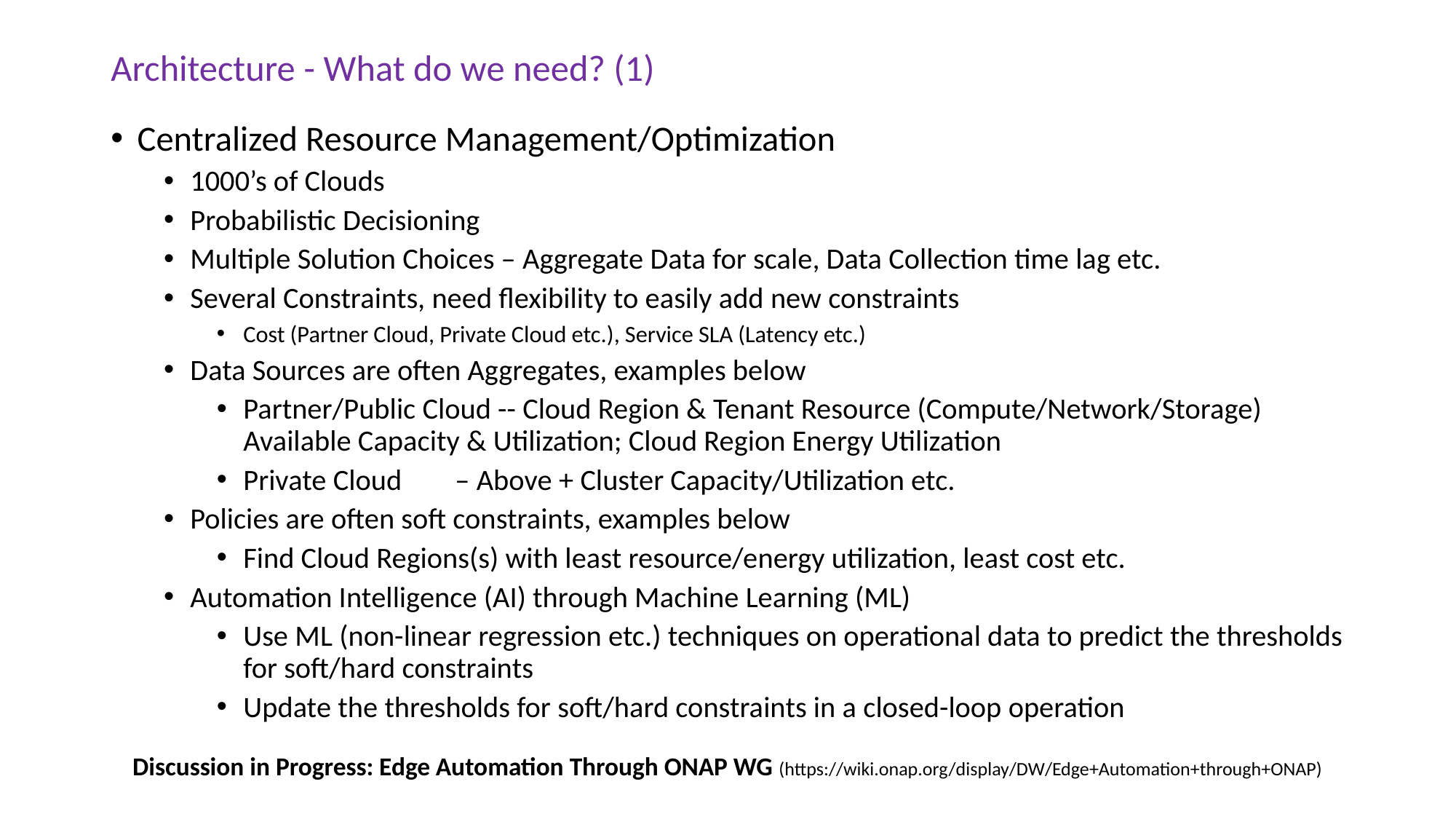

# Architecture - What do we need? (1)
Centralized Resource Management/Optimization
1000’s of Clouds
Probabilistic Decisioning
Multiple Solution Choices – Aggregate Data for scale, Data Collection time lag etc.
Several Constraints, need flexibility to easily add new constraints
Cost (Partner Cloud, Private Cloud etc.), Service SLA (Latency etc.)
Data Sources are often Aggregates, examples below
Partner/Public Cloud -- Cloud Region & Tenant Resource (Compute/Network/Storage) Available Capacity & Utilization; Cloud Region Energy Utilization
Private Cloud 	– Above + Cluster Capacity/Utilization etc.
Policies are often soft constraints, examples below
Find Cloud Regions(s) with least resource/energy utilization, least cost etc.
Automation Intelligence (AI) through Machine Learning (ML)
Use ML (non-linear regression etc.) techniques on operational data to predict the thresholds for soft/hard constraints
Update the thresholds for soft/hard constraints in a closed-loop operation

Discussion in Progress: Edge Automation Through ONAP WG (https://wiki.onap.org/display/DW/Edge+Automation+through+ONAP)